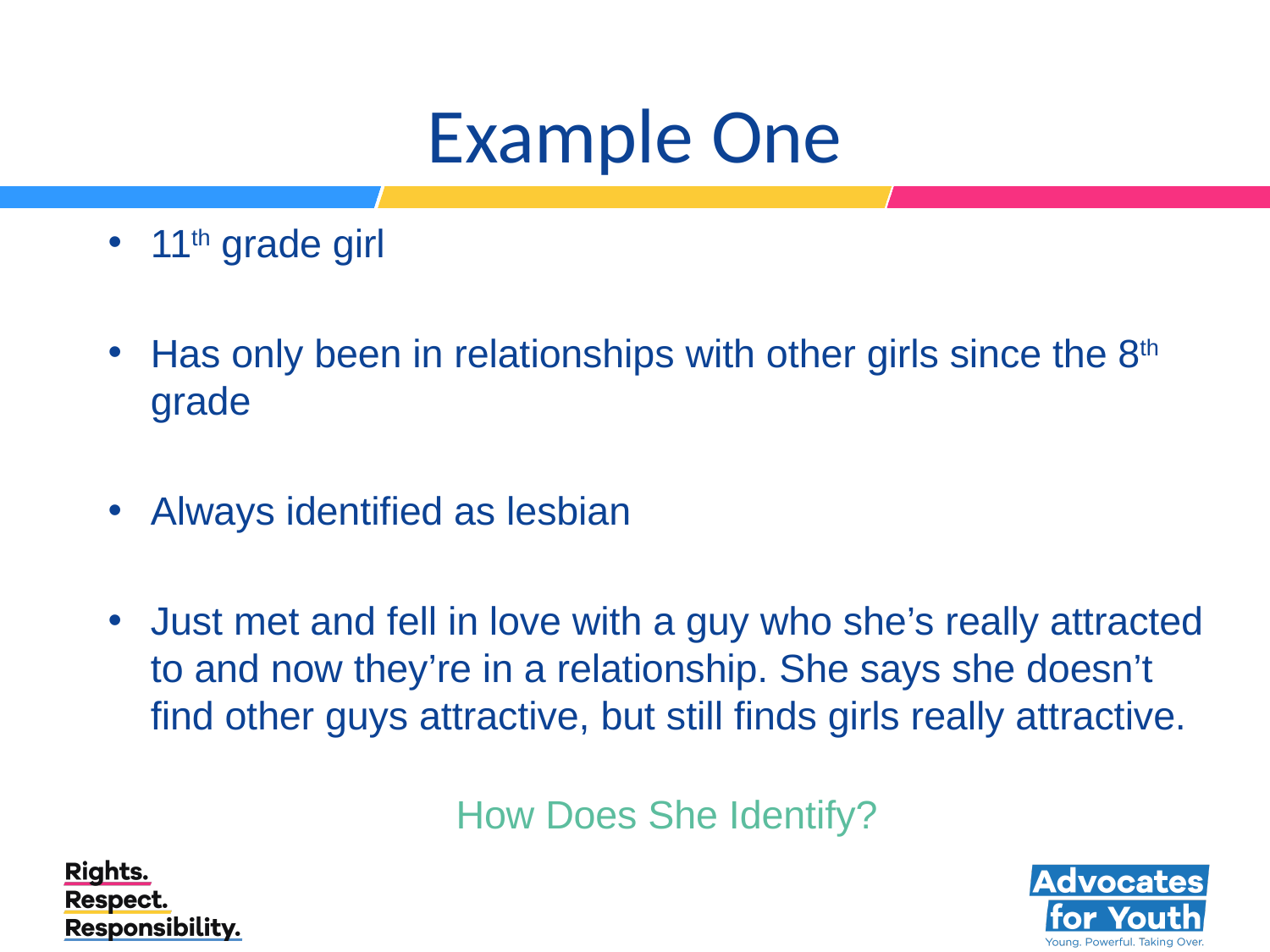

# Example One
11th grade girl

Has only been in relationships with other girls since the 8th grade

Always identified as lesbian

Just met and fell in love with a guy who she’s really attracted to and now they’re in a relationship. She says she doesn’t find other guys attractive, but still finds girls really attractive.

How Does She Identify?